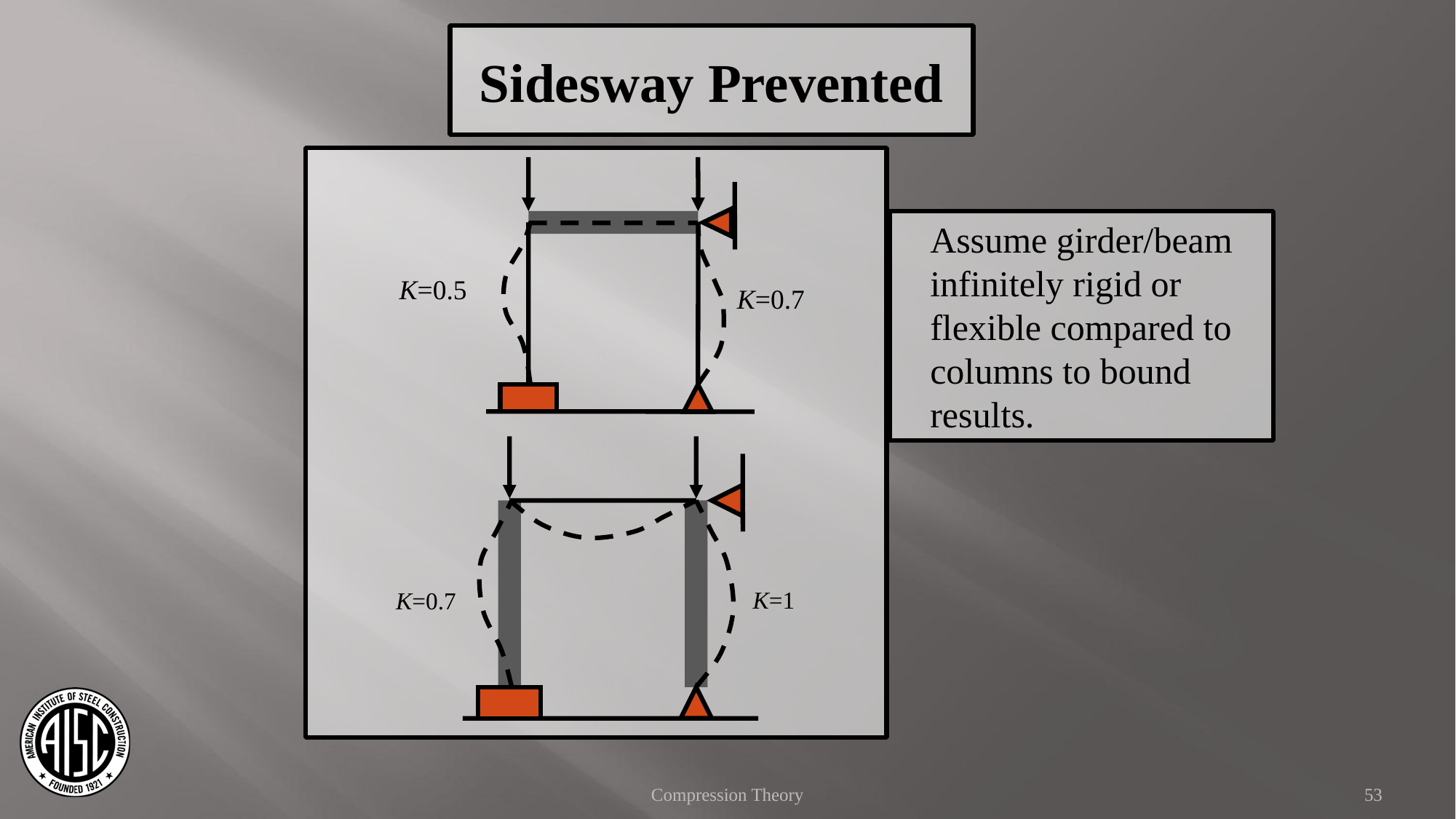

Sidesway Prevented

Assume girder/beam infinitely rigid or flexible compared to columns to bound results.

K=0.5
K=0.7

K=1
K=0.7

Compression Theory
53